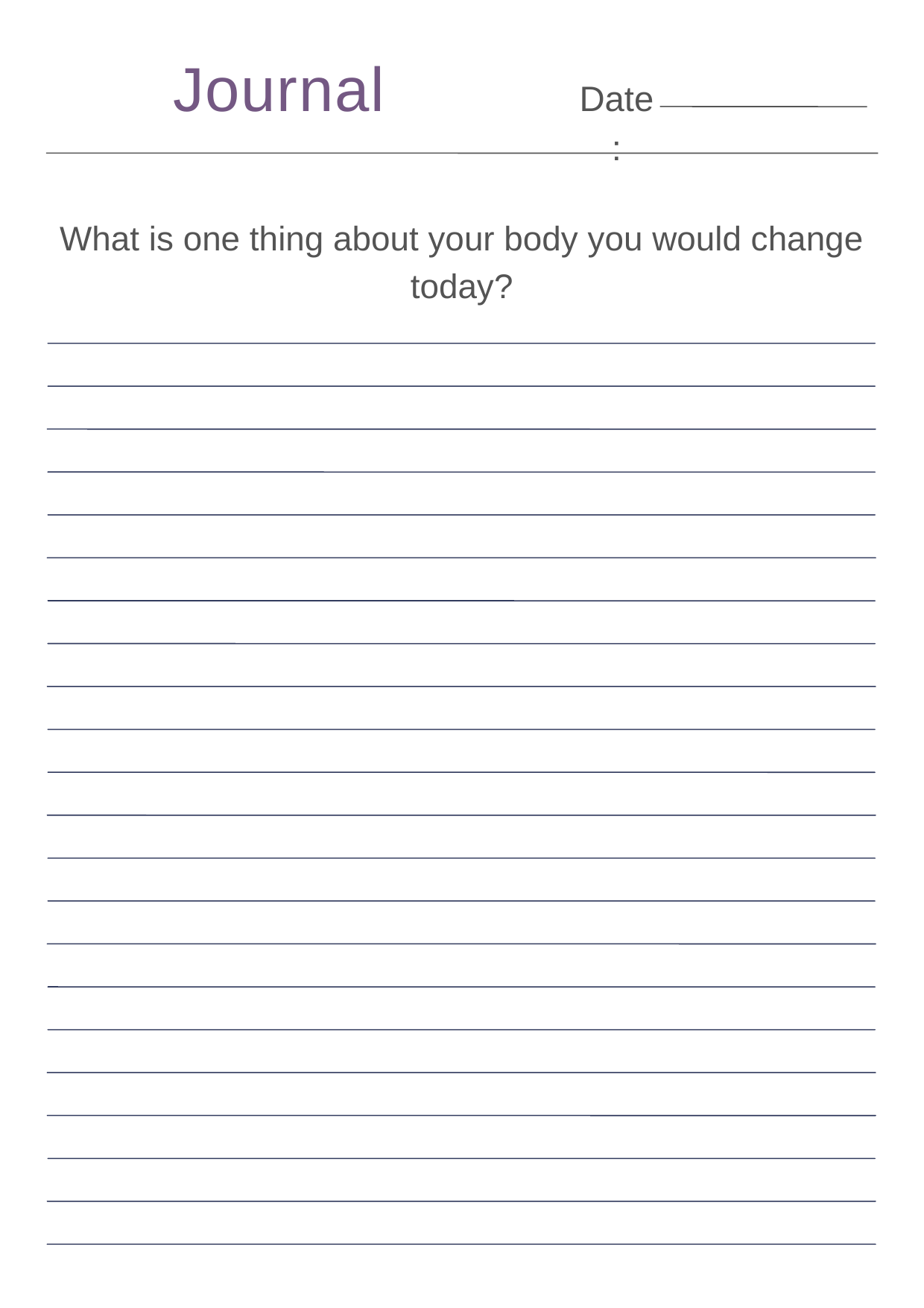

Journal
Date:

What is one thing about your body you would change today?